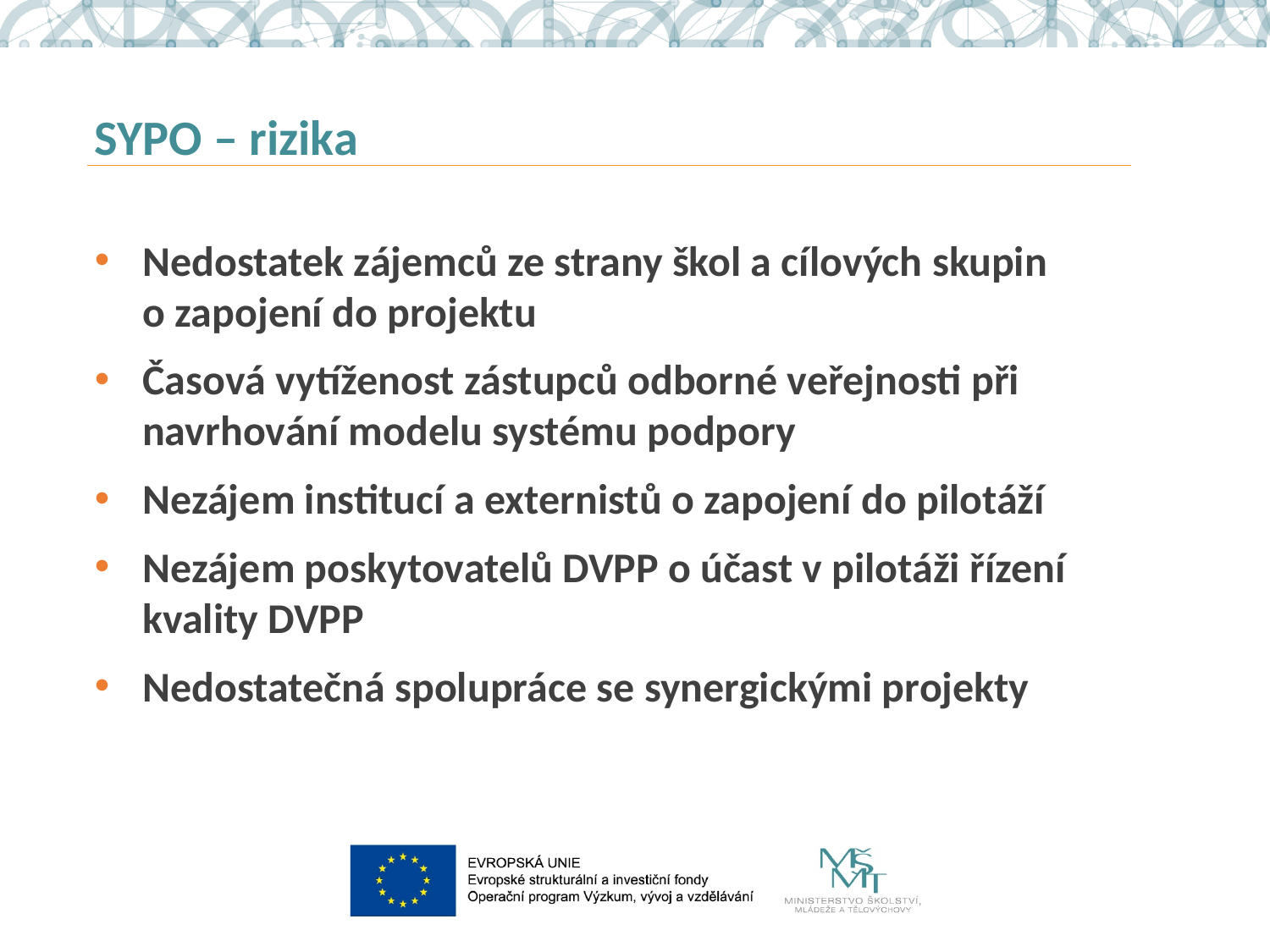

# SYPO – rizika

Nedostatek zájemců ze strany škol a cílových skupin o zapojení do projektu
Časová vytíženost zástupců odborné veřejnosti při navrhování modelu systému podpory
Nezájem institucí a externistů o zapojení do pilotáží
Nezájem poskytovatelů DVPP o účast v pilotáži řízení kvality DVPP
Nedostatečná spolupráce se synergickými projekty